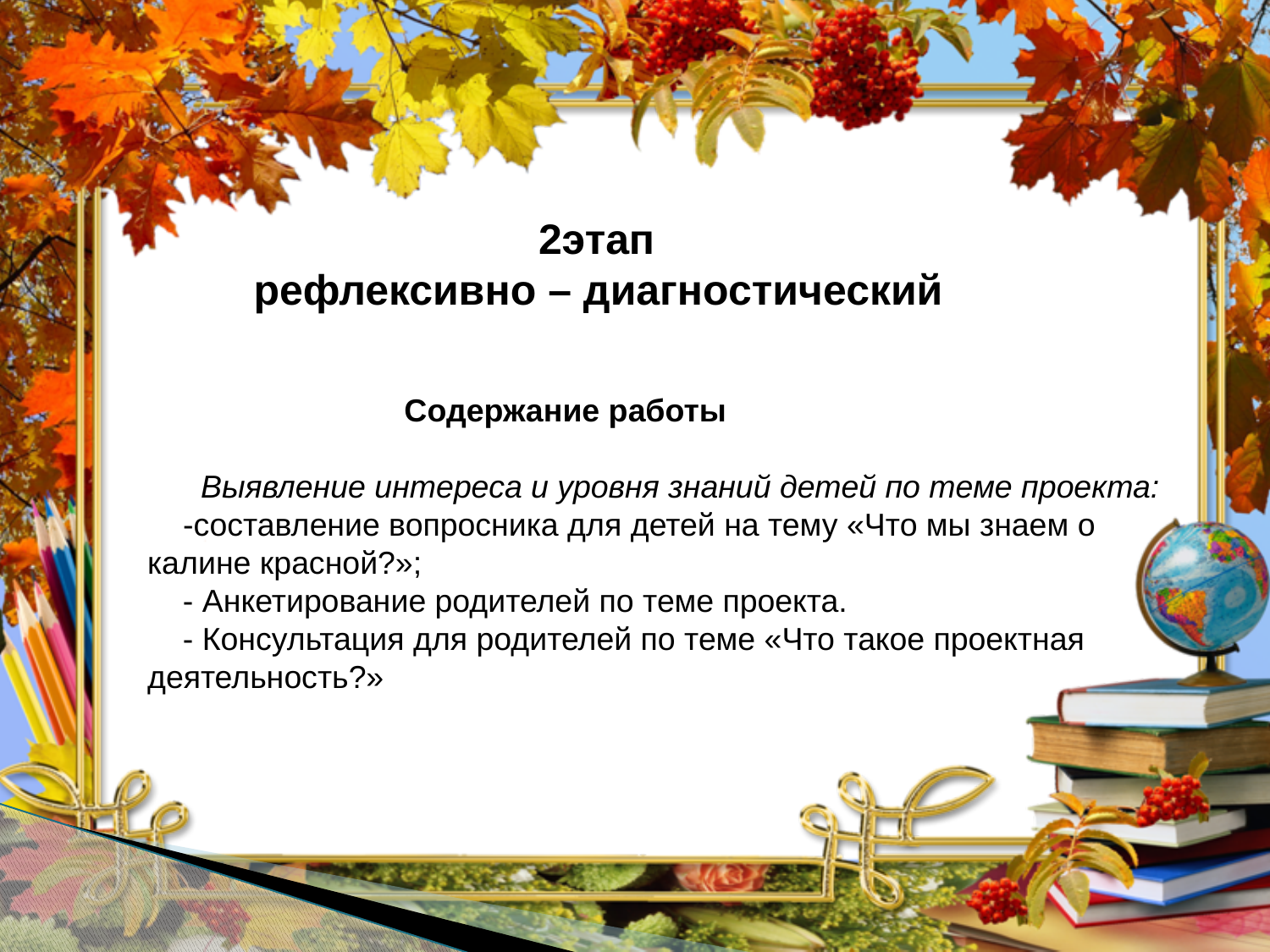

2этап
         рефлексивно – диагностический
                             Содержание работы
      Выявление интереса и уровня знаний детей по теме проекта:
    -составление вопросника для детей на тему «Что мы знаем о калине красной?»;
    - Анкетирование родителей по теме проекта.
    - Консультация для родителей по теме «Что такое проектная деятельность?»